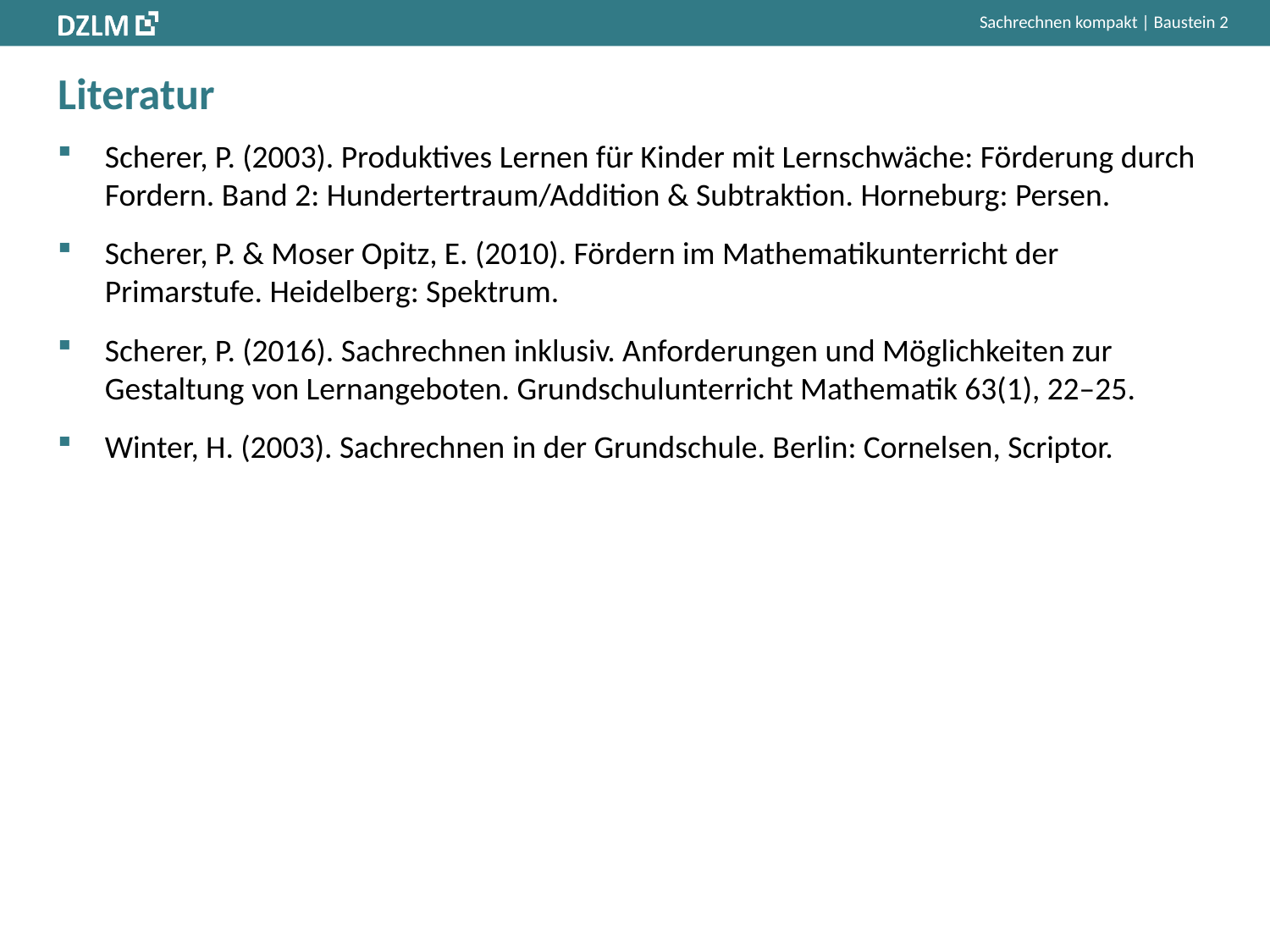

# Literatur
Scherer, P. (2003). Produktives Lernen für Kinder mit Lernschwäche: Förderung durch Fordern. Band 2: Hundertertraum/Addition & Subtraktion. Horneburg: Persen.
Scherer, P. & Moser Opitz, E. (2010). Fördern im Mathematikunterricht der Primarstufe. Heidelberg: Spektrum.
Scherer, P. (2016). Sachrechnen inklusiv. Anforderungen und Möglichkeiten zur Gestaltung von Lernangeboten. Grundschulunterricht Mathematik 63(1), 22–25.
Winter, H. (2003). Sachrechnen in der Grundschule. Berlin: Cornelsen, Scriptor.